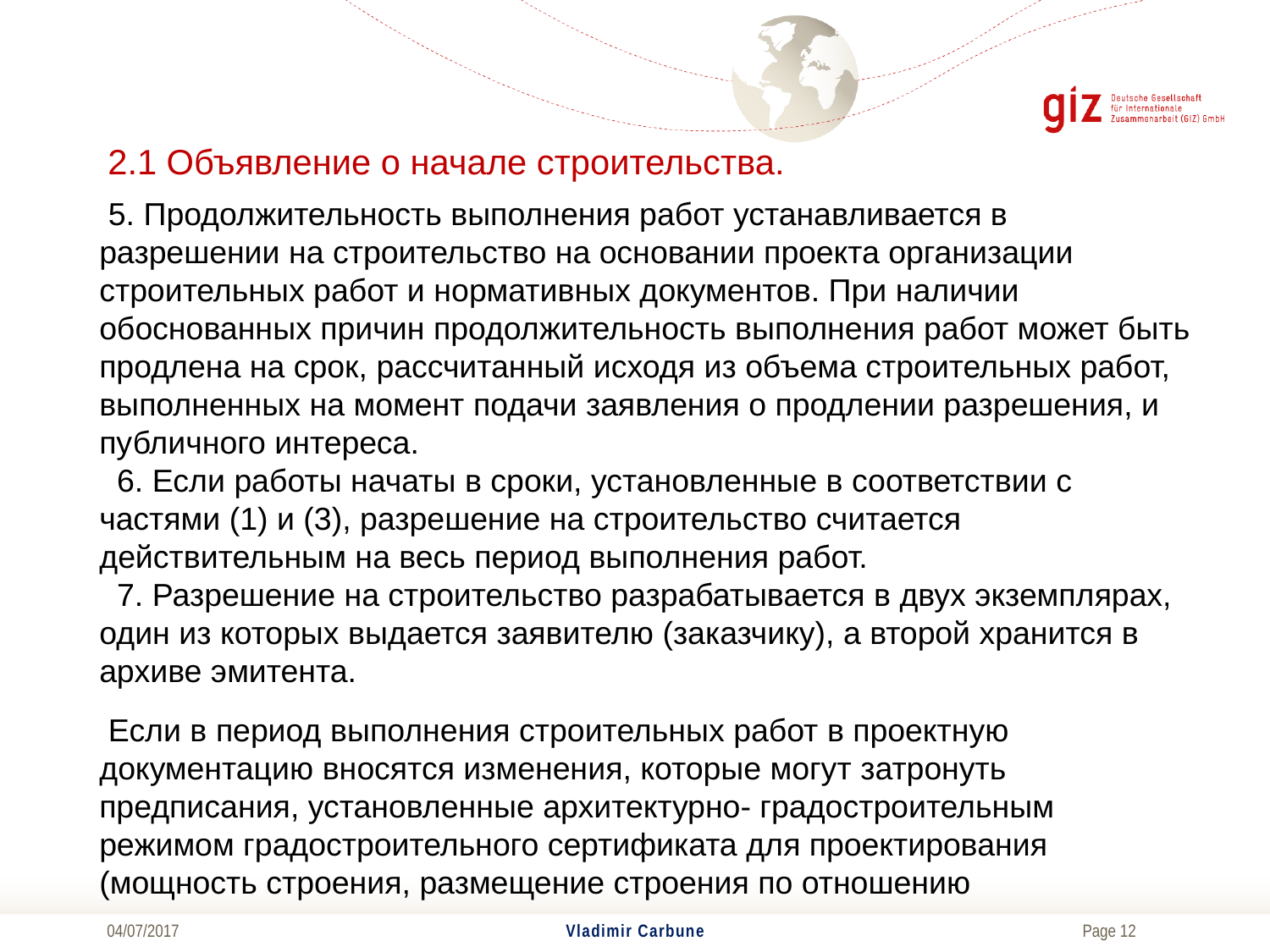

# 2.1 Объявление о начале строительства.
 5. Продолжительность выполнения работ устанавливается в разрешении на строительство на основании проекта организации строительных работ и нормативных документов. При наличии обоснованных причин продолжительность выполнения работ может быть продлена на срок, рассчитанный исходя из объема строительных работ, выполненных на момент подачи заявления о продлении разрешения, и публичного интереса. 
  6. Если работы начаты в сроки, установленные в соответствии с частями (1) и (3), разрешение на строительство считается действительным на весь период выполнения работ. 
  7. Разрешение на строительство разрабатывается в двух экземплярах, один из которых выдается заявителю (заказчику), а второй хранится в архиве эмитента.
 Если в период выполнения строительных работ в проектную документацию вносятся изменения, которые могут затронуть предписания, установленные архитектурно- градостроительным режимом градостроительного сертификата для проектирования (мощность строения, размещение строения по отношению
04/07/2017
Vladimir Carbune